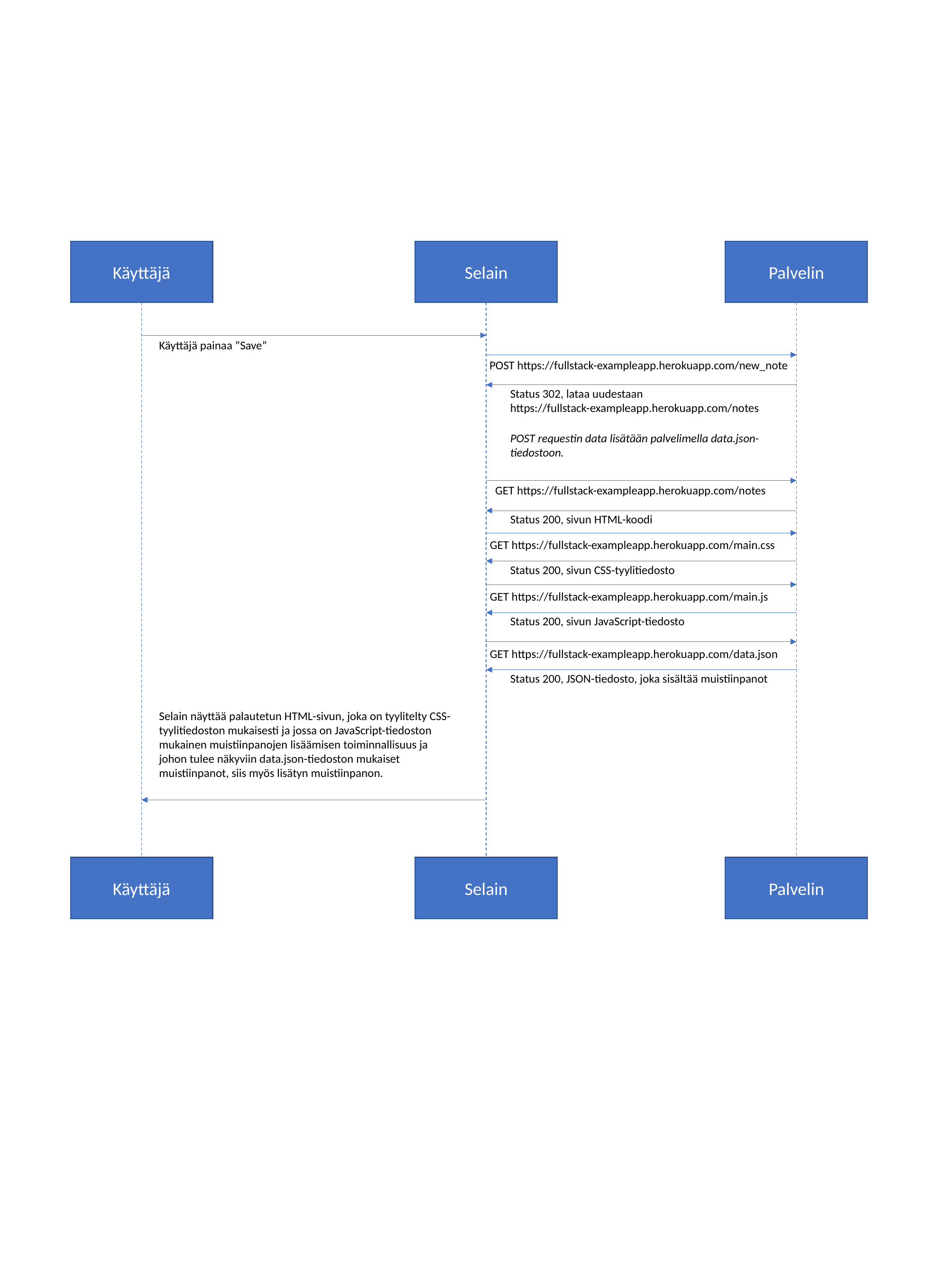

Käyttäjä
Selain
Palvelin
Käyttäjä painaa ”Save”
POST https://fullstack-exampleapp.herokuapp.com/new_note

Status 302, lataa uudestaan
https://fullstack-exampleapp.herokuapp.com/notes
POST requestin data lisätään palvelimella data.json-tiedostoon.
GET https://fullstack-exampleapp.herokuapp.com/notes
Status 200, sivun HTML-koodi
GET https://fullstack-exampleapp.herokuapp.com/main.css
Status 200, sivun CSS-tyylitiedosto
GET https://fullstack-exampleapp.herokuapp.com/main.js
Status 200, sivun JavaScript-tiedosto
GET https://fullstack-exampleapp.herokuapp.com/data.json
Status 200, JSON-tiedosto, joka sisältää muistiinpanot
Selain näyttää palautetun HTML-sivun, joka on tyylitelty CSS-tyylitiedoston mukaisesti ja jossa on JavaScript-tiedoston mukainen muistiinpanojen lisäämisen toiminnallisuus ja johon tulee näkyviin data.json-tiedoston mukaiset muistiinpanot, siis myös lisätyn muistiinpanon.
Käyttäjä
Selain
Palvelin